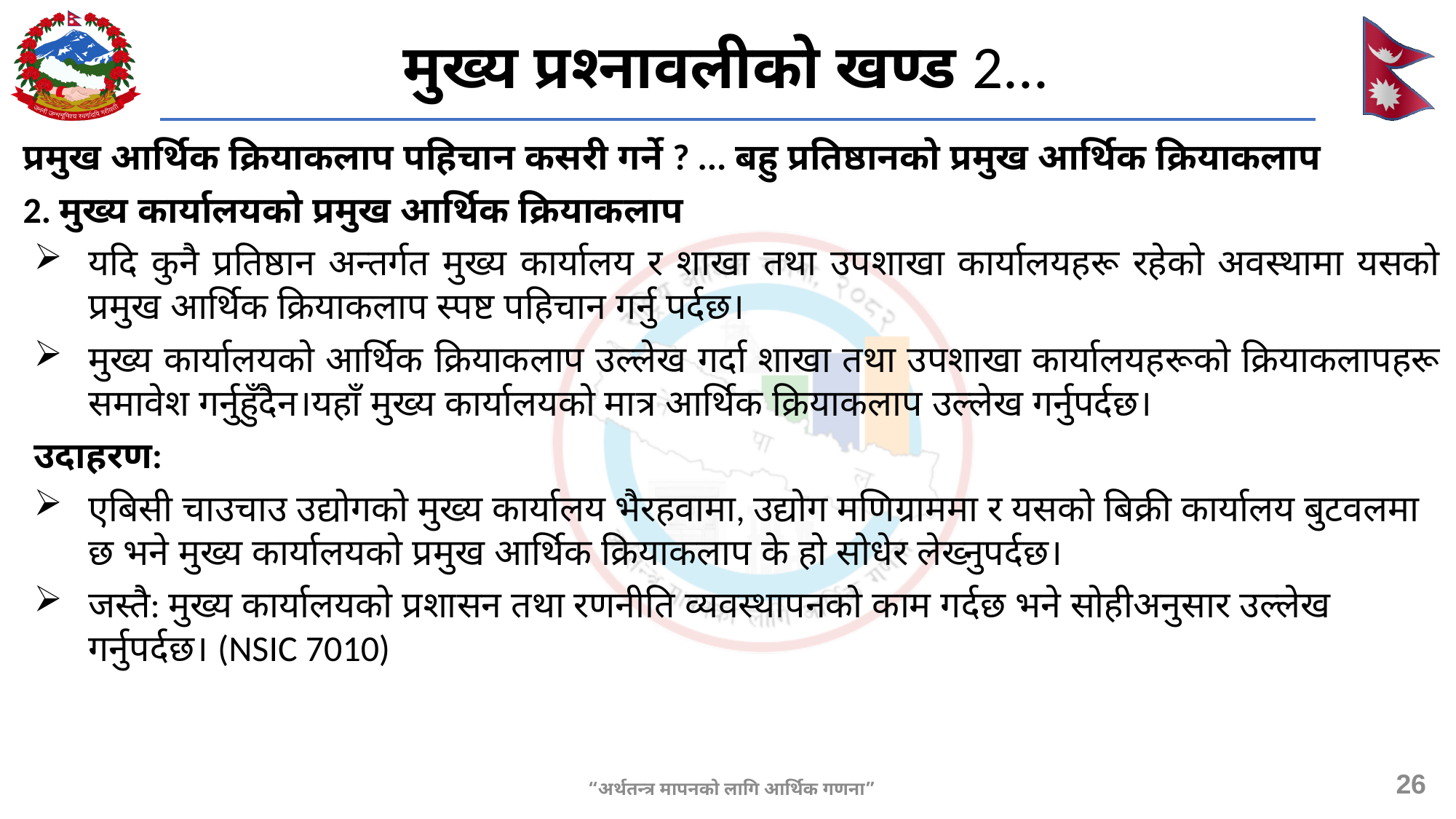

# मुख्य प्रश्नावलीको खण्ड 2...
प्रमुख आर्थिक क्रियाकलाप पहिचान कसरी गर्ने ? ... बहु प्रतिष्ठानको प्रमुख आर्थिक क्रियाकलाप
2. मुख्य कार्यालयको प्रमुख आर्थिक क्रियाकलाप
यदि कुनै प्रतिष्ठान अन्तर्गत मुख्य कार्यालय र शाखा तथा उपशाखा कार्यालयहरू रहेको अवस्थामा यसको प्रमुख आर्थिक क्रियाकलाप स्पष्ट पहिचान गर्नु पर्दछ।
मुख्य कार्यालयको आर्थिक क्रियाकलाप उल्लेख गर्दा शाखा तथा उपशाखा कार्यालयहरूको क्रियाकलापहरू समावेश गर्नुहुँदैन।यहाँ मुख्य कार्यालयको मात्र आर्थिक क्रियाकलाप उल्लेख गर्नुपर्दछ।
उदाहरण:
एबिसी चाउचाउ उद्योगको मुख्य कार्यालय भैरहवामा, उद्योग मणिग्राममा र यसको बिक्री कार्यालय बुटवलमा छ भने मुख्य कार्यालयको प्रमुख आर्थिक क्रियाकलाप के हो सोधेर लेख्नुपर्दछ।
जस्तै: मुख्य कार्यालयको प्रशासन तथा रणनीति व्यवस्थापनको काम गर्दछ भने सोहीअनुसार उल्लेख गर्नुपर्दछ। (NSIC 7010)

26
“अर्थतन्त्र मापनको लागि आर्थिक गणना”